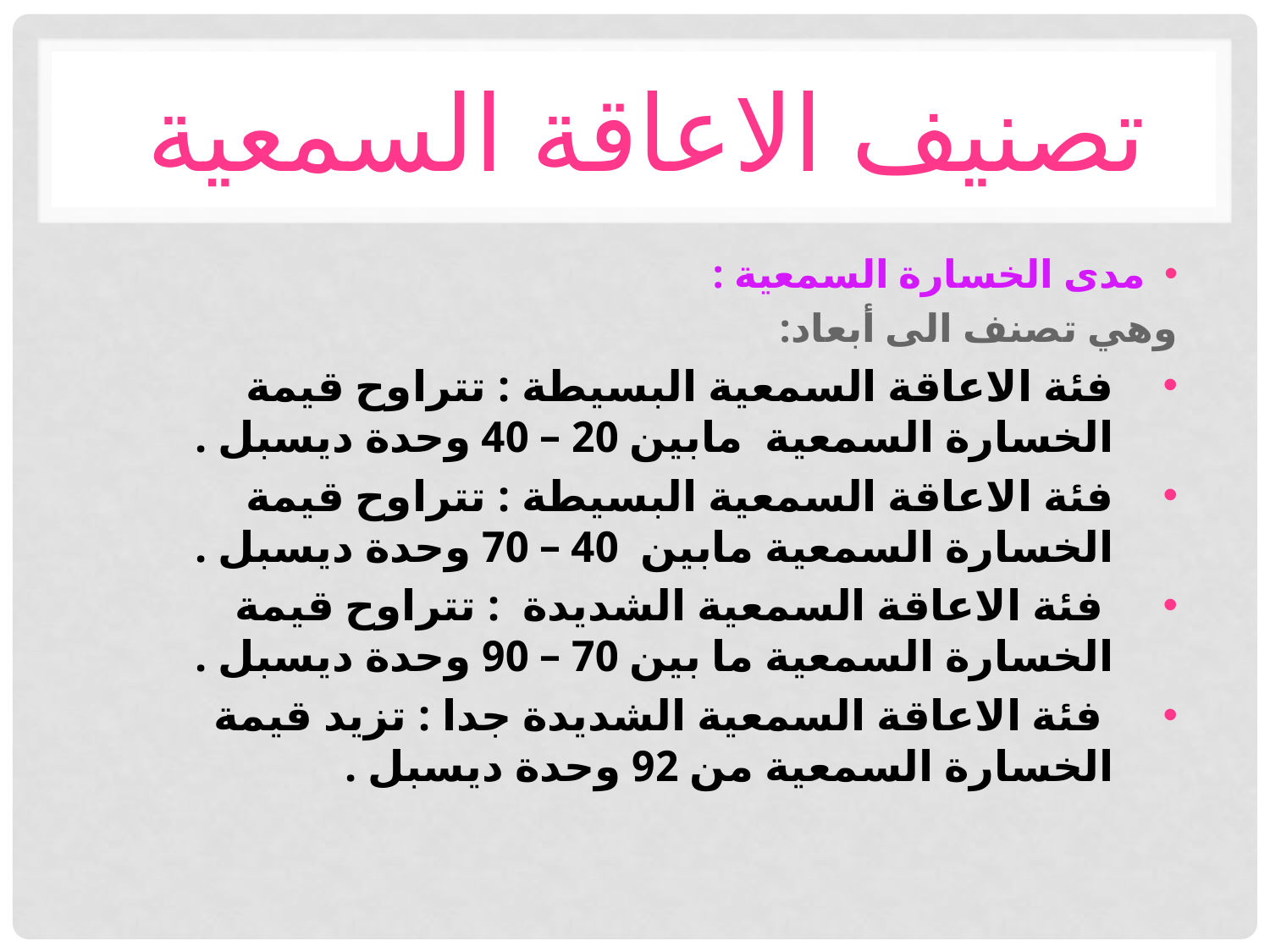

# تصنيف الاعاقة السمعية
مدى الخسارة السمعية :
وهي تصنف الى أبعاد:
فئة الاعاقة السمعية البسيطة : تتراوح قيمة الخسارة السمعية  مابين 20 – 40 وحدة ديسبل .
فئة الاعاقة السمعية البسيطة : تتراوح قيمة الخسارة السمعية مابين  40 – 70 وحدة ديسبل .
 فئة الاعاقة السمعية الشديدة  : تتراوح قيمة الخسارة السمعية ما بين 70 – 90 وحدة ديسبل .
 فئة الاعاقة السمعية الشديدة جدا : تزيد قيمة الخسارة السمعية من 92 وحدة ديسبل .